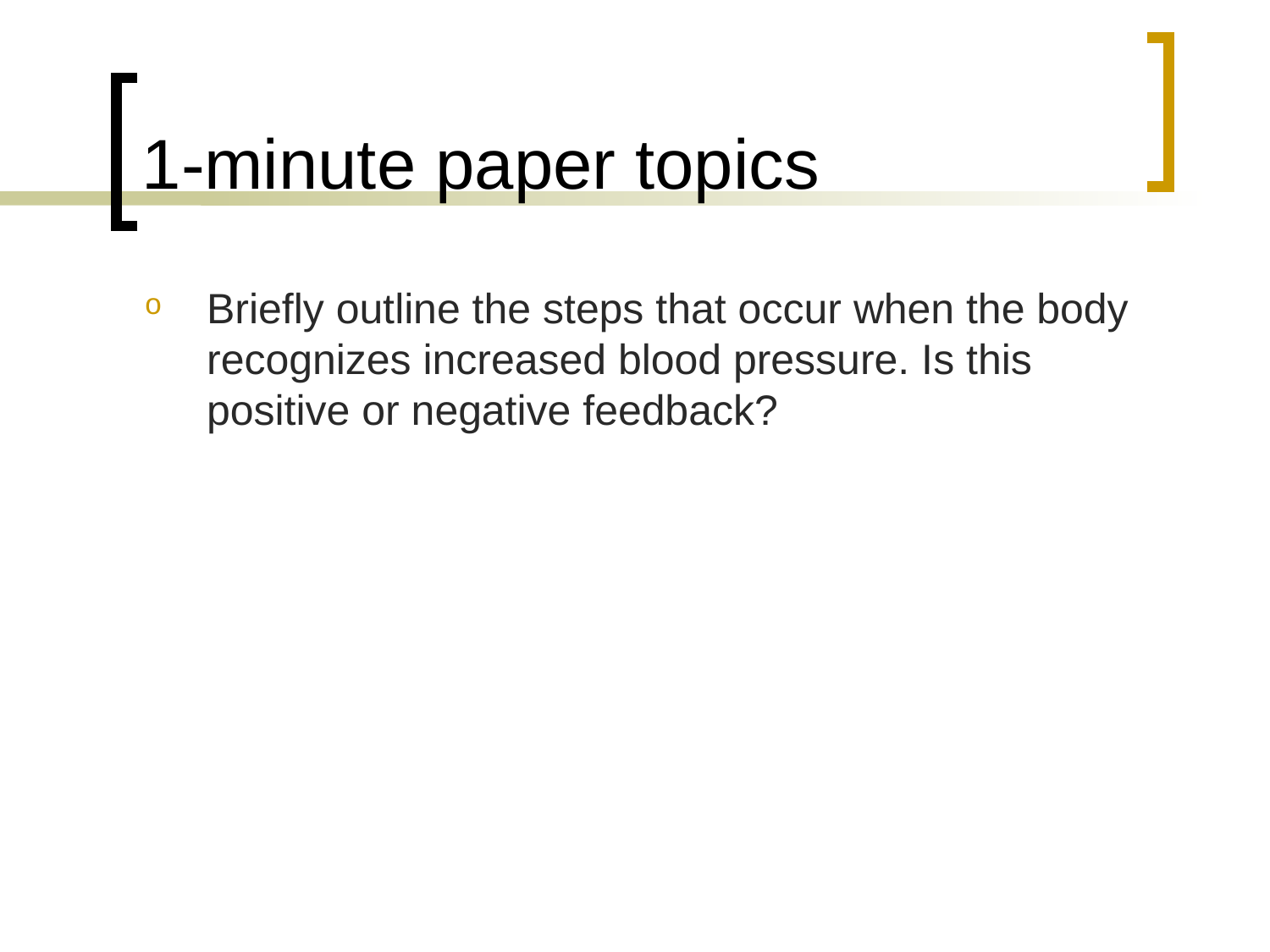

# 1-minute paper topics
Briefly outline the steps that occur when the body recognizes increased blood pressure. Is this positive or negative feedback?